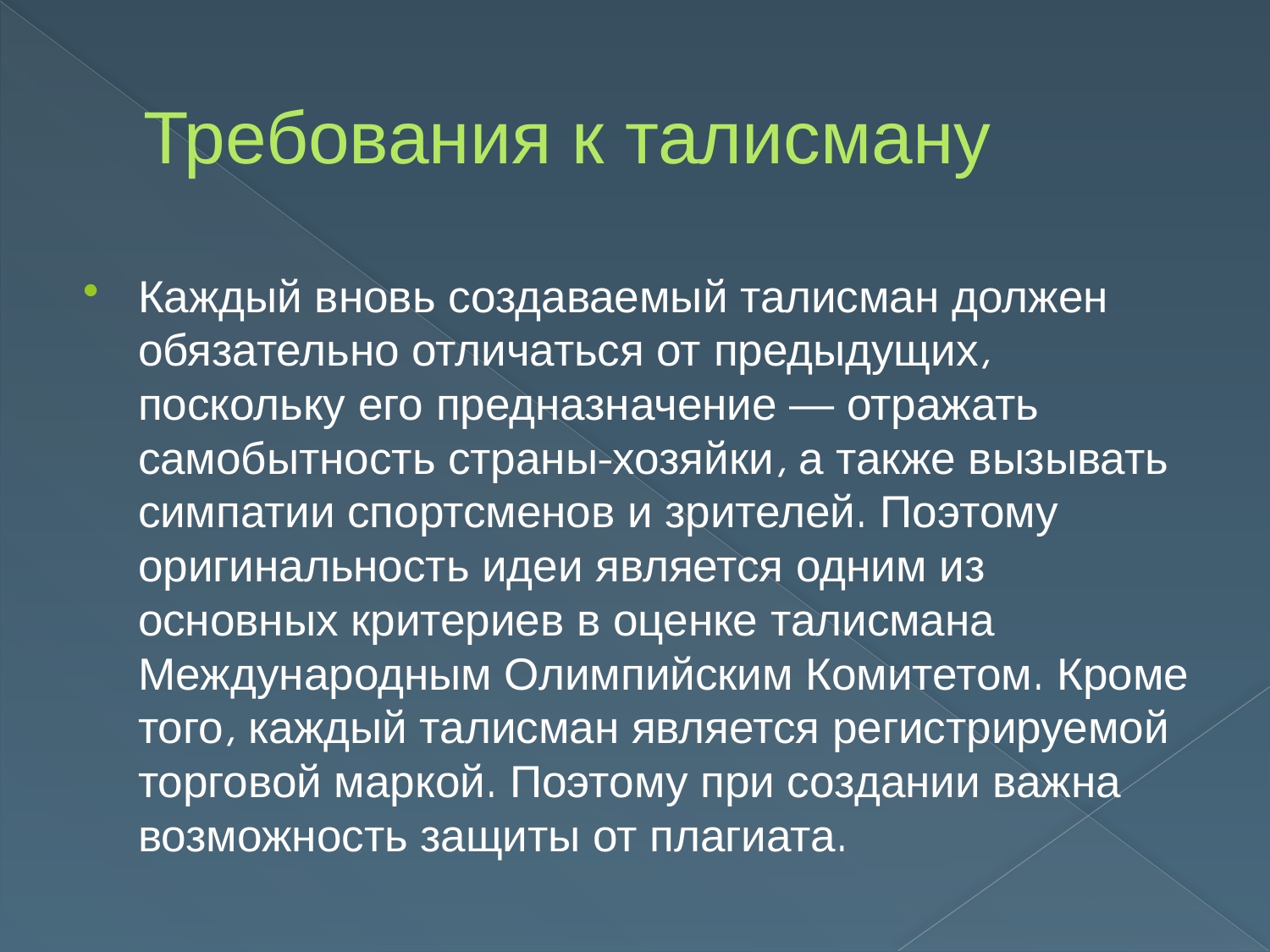

# Требования к талисману
Каждый вновь создаваемый талисман должен обязательно отличаться от предыдущих, поскольку его предназначение — отражать самобытность страны-хозяйки, а также вызывать симпатии спортсменов и зрителей. Поэтому оригинальность идеи является одним из основных критериев в оценке талисмана Международным Олимпийским Комитетом. Кроме того, каждый талисман является регистрируемой торговой маркой. Поэтому при создании важна возможность защиты от плагиата.